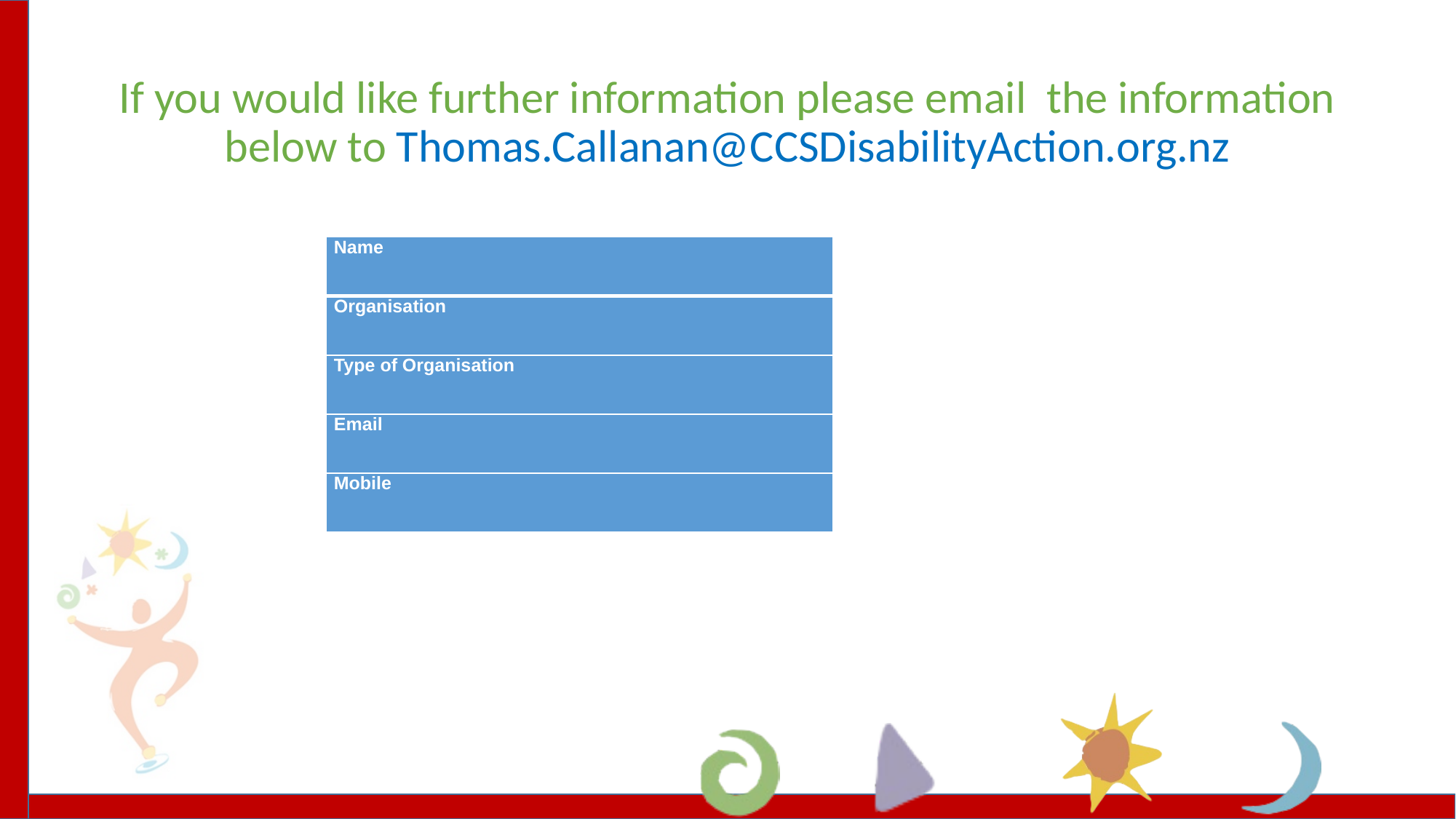

# If you would like further information please email  the information below to Thomas.Callanan@CCSDisabilityAction.org.nz

| Name |
| --- |
| Organisation |
| Type of Organisation |
| Email |
| Mobile |